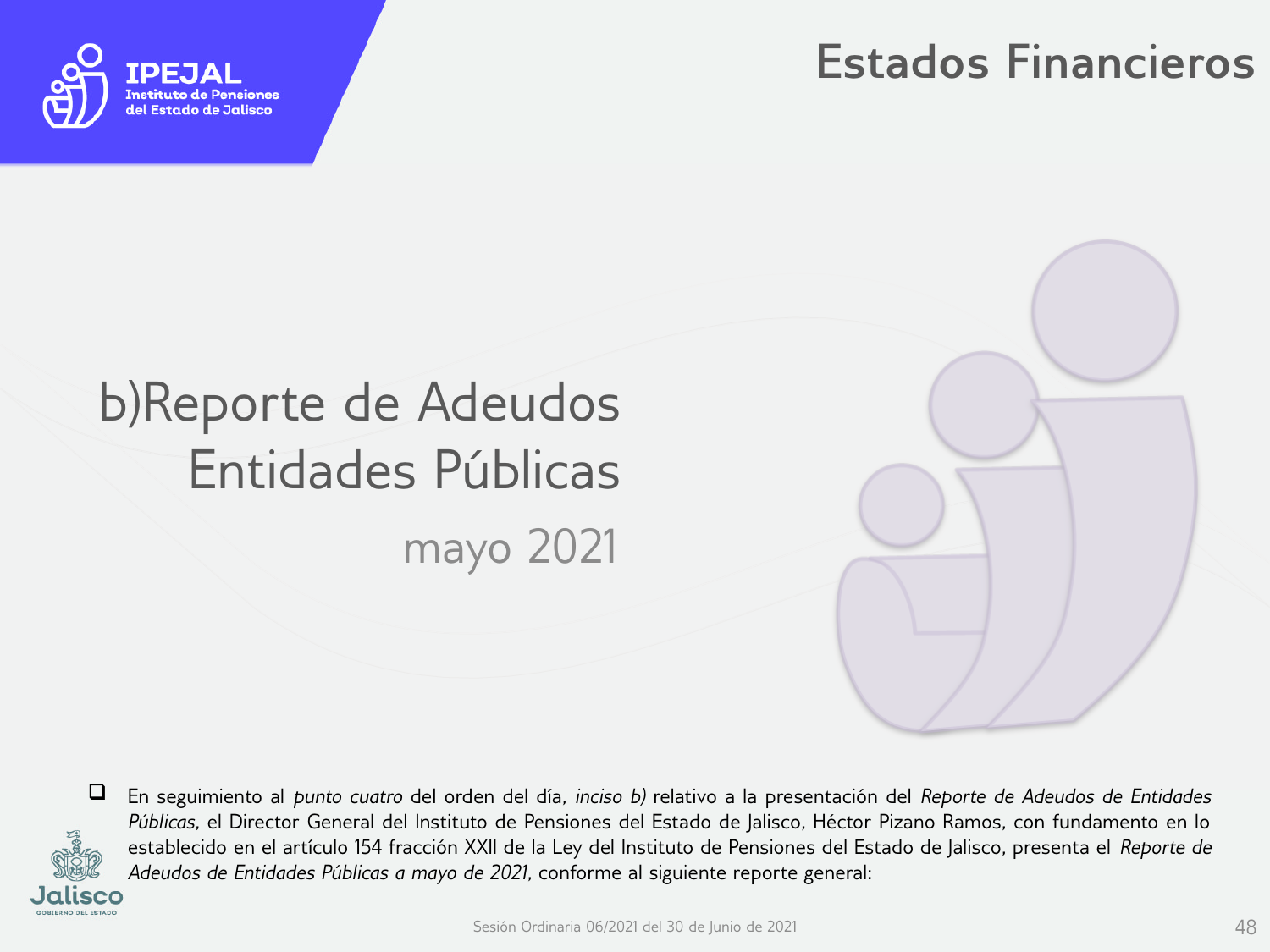

# Estados Financieros
b)Reporte de Adeudos Entidades Públicas
mayo 2021
En seguimiento al punto cuatro del orden del día, inciso b) relativo a la presentación del Reporte de Adeudos de Entidades Públicas, el Director General del Instituto de Pensiones del Estado de Jalisco, Héctor Pizano Ramos, con fundamento en lo establecido en el artículo 154 fracción XXII de la Ley del Instituto de Pensiones del Estado de Jalisco, presenta el Reporte de Adeudos de Entidades Públicas a mayo de 2021, conforme al siguiente reporte general:
Sesión Ordinaria 06/2021 del 30 de Junio de 2021
48